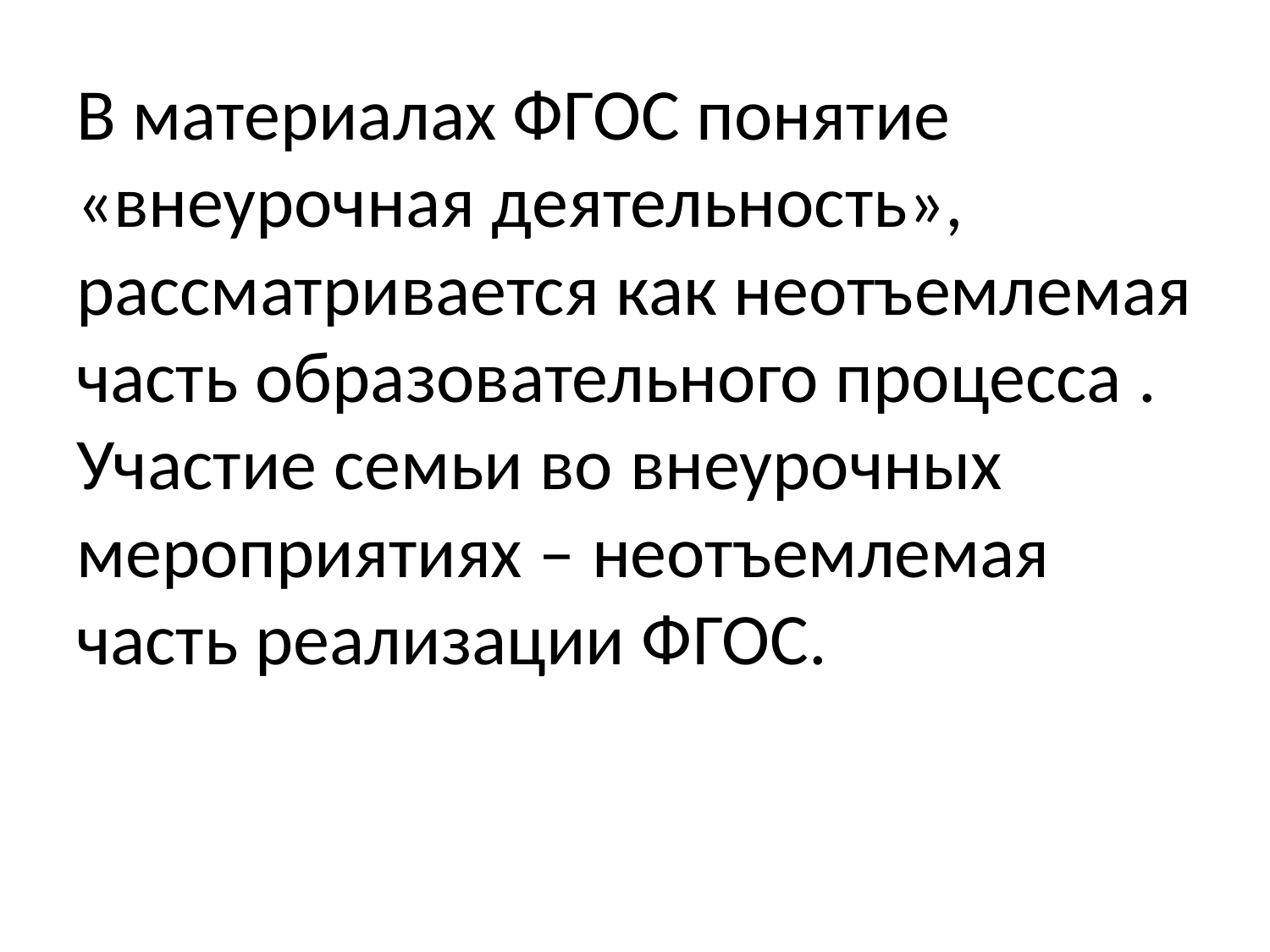

# В материалах ФГОС понятие «внеурочная деятельность», рассматривается как неотъемлемая часть образовательного процесса . Участие семьи во внеурочных мероприятиях – неотъемлемая часть реализации ФГОС.